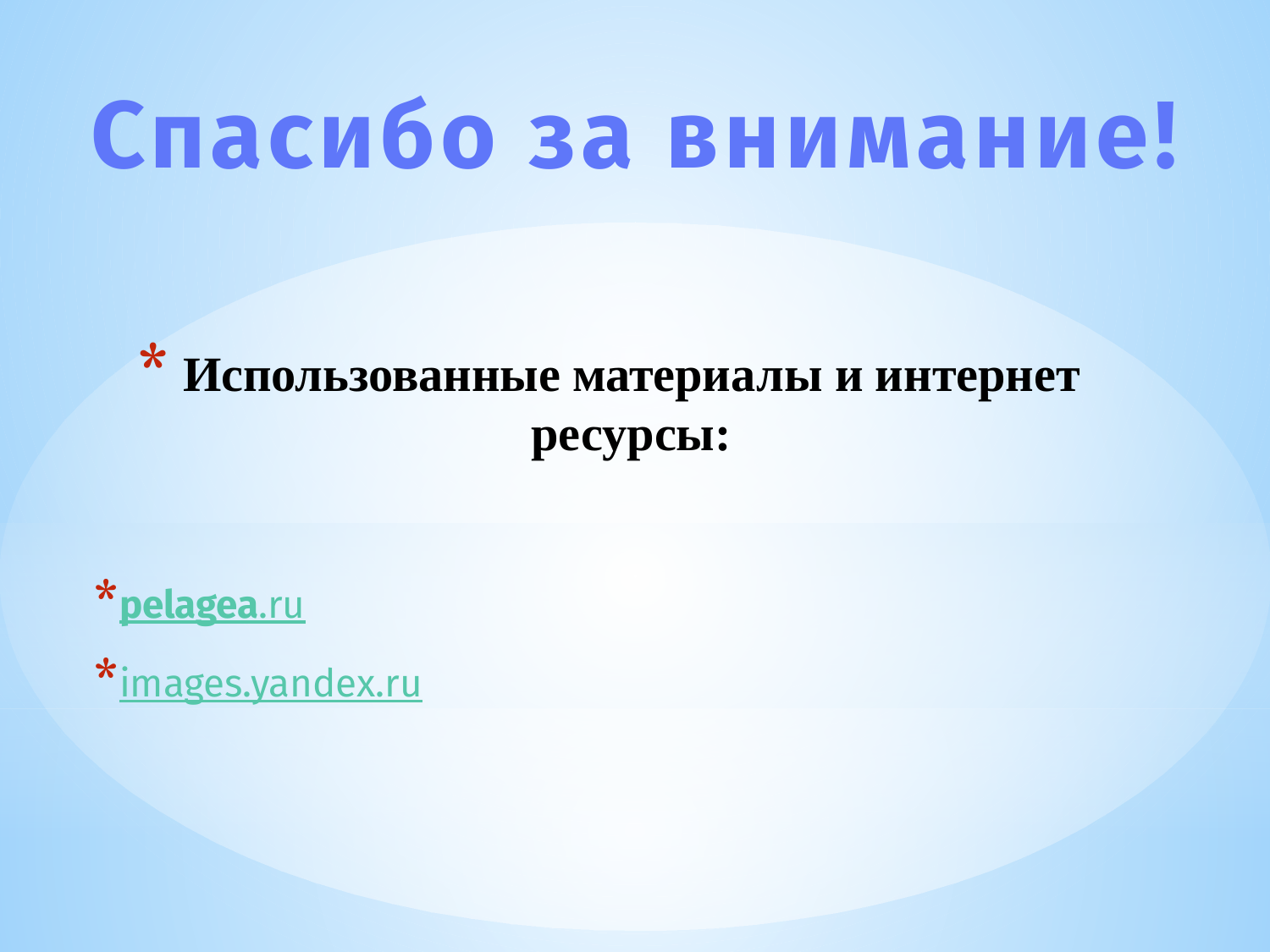

Спасибо за внимание!
# Использованные материалы и интернет ресурсы:
pelagea.ru
images.yandex.ru